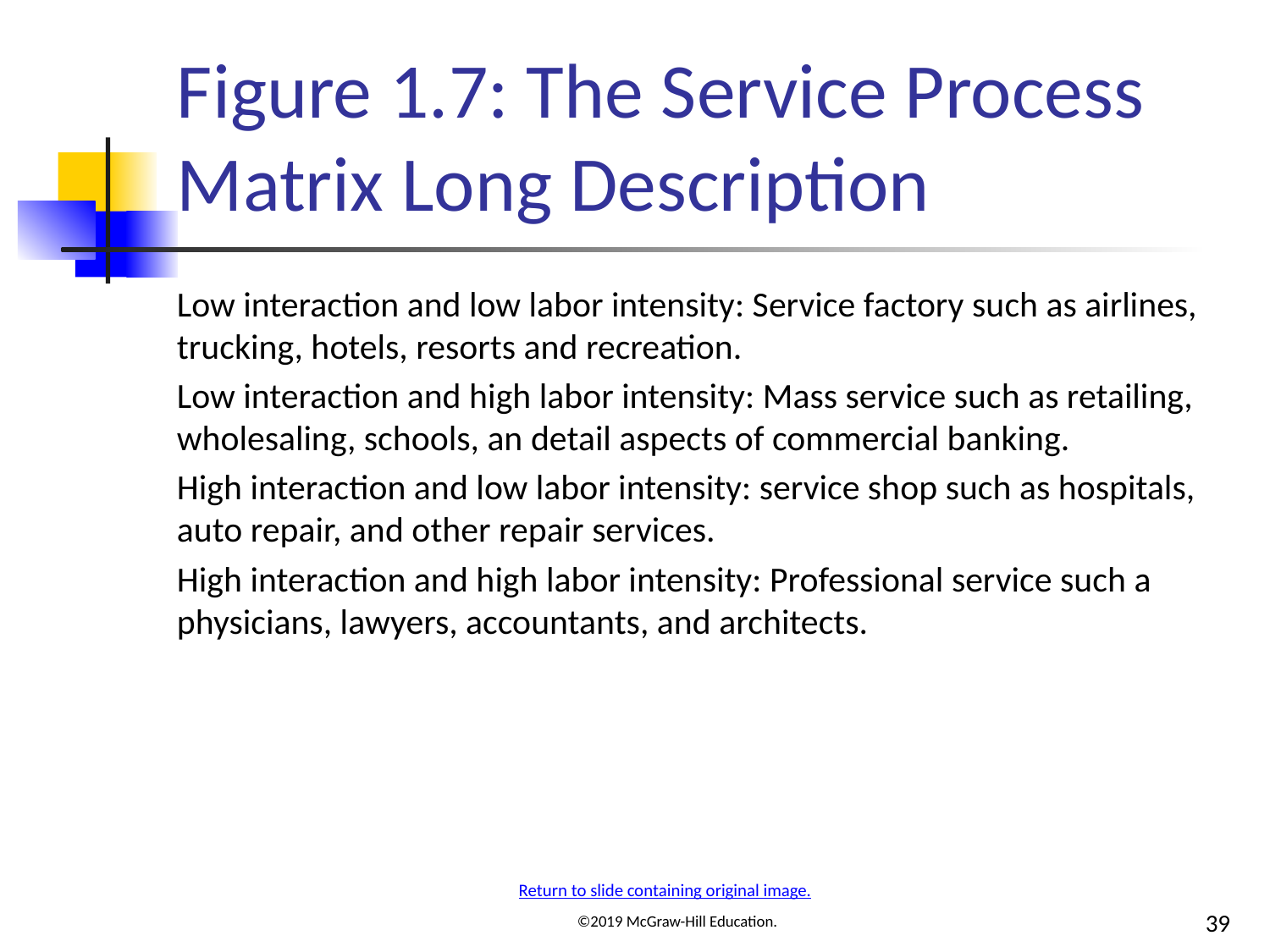

# Figure 1.7: The Service Process Matrix Long Description
Low interaction and low labor intensity: Service factory such as airlines, trucking, hotels, resorts and recreation.
Low interaction and high labor intensity: Mass service such as retailing, wholesaling, schools, an detail aspects of commercial banking.
High interaction and low labor intensity: service shop such as hospitals, auto repair, and other repair services.
High interaction and high labor intensity: Professional service such a physicians, lawyers, accountants, and architects.
Return to slide containing original image.